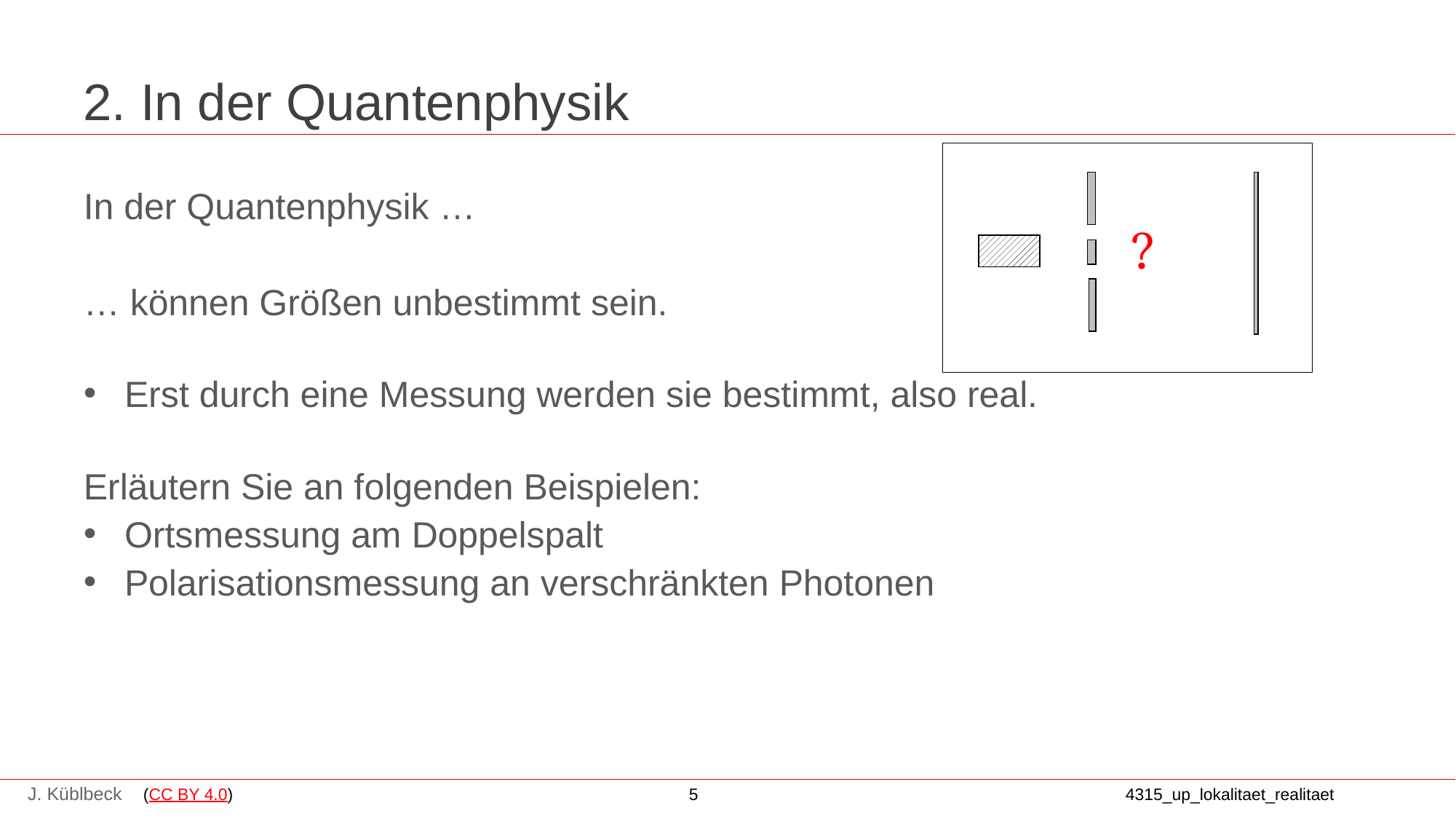

# 2. In der Quantenphysik

?
In der Quantenphysik …

… können Größen unbestimmt sein.
Erst durch eine Messung werden sie bestimmt, also real.
Erläutern Sie an folgenden Beispielen:
Ortsmessung am Doppelspalt
Polarisationsmessung an verschränkten Photonen